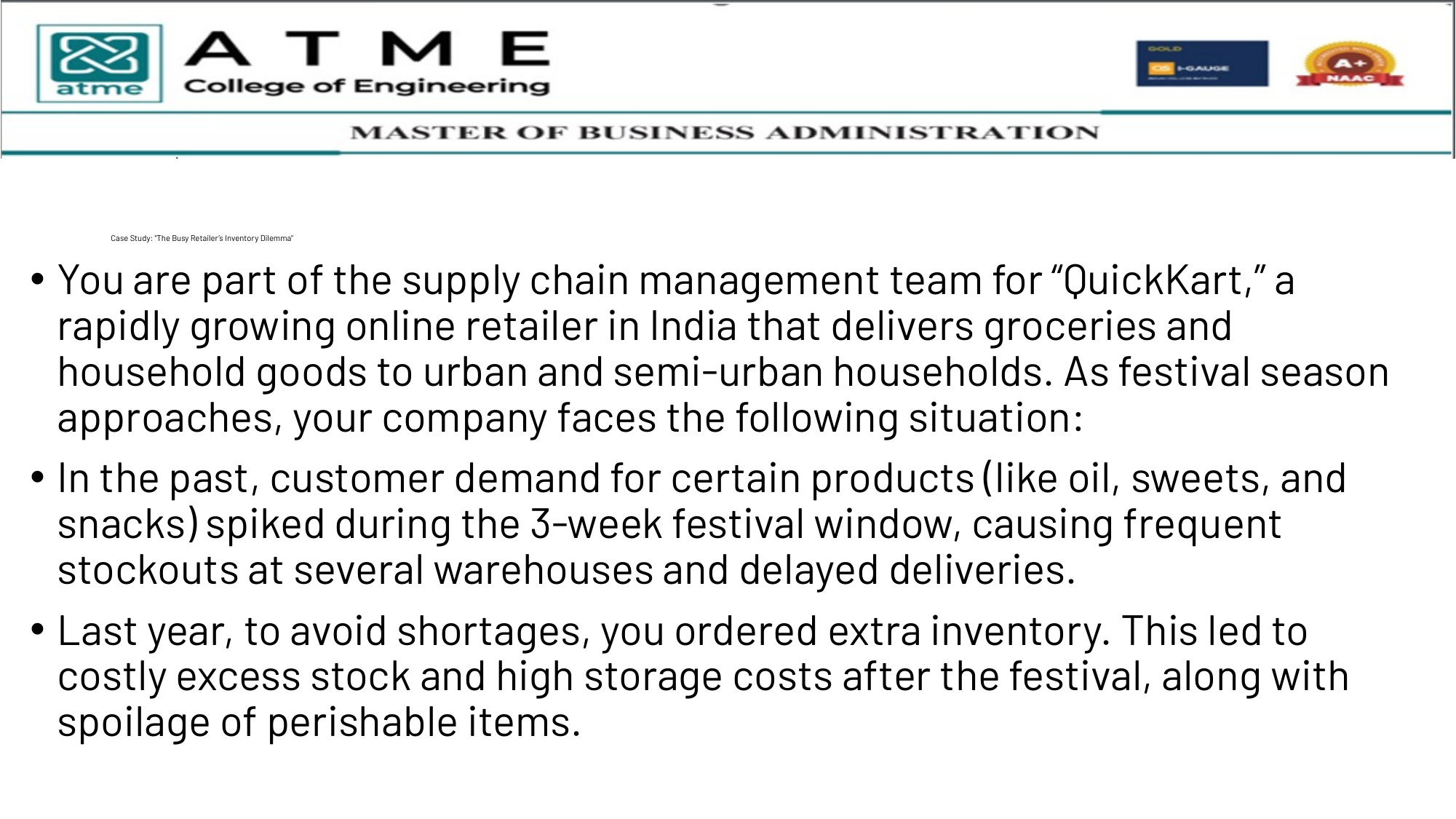

# Case Study: "The Busy Retailer’s Inventory Dilemma"
You are part of the supply chain management team for “QuickKart,” a rapidly growing online retailer in India that delivers groceries and household goods to urban and semi-urban households. As festival season approaches, your company faces the following situation:
In the past, customer demand for certain products (like oil, sweets, and snacks) spiked during the 3-week festival window, causing frequent stockouts at several warehouses and delayed deliveries.
Last year, to avoid shortages, you ordered extra inventory. This led to costly excess stock and high storage costs after the festival, along with spoilage of perishable items.